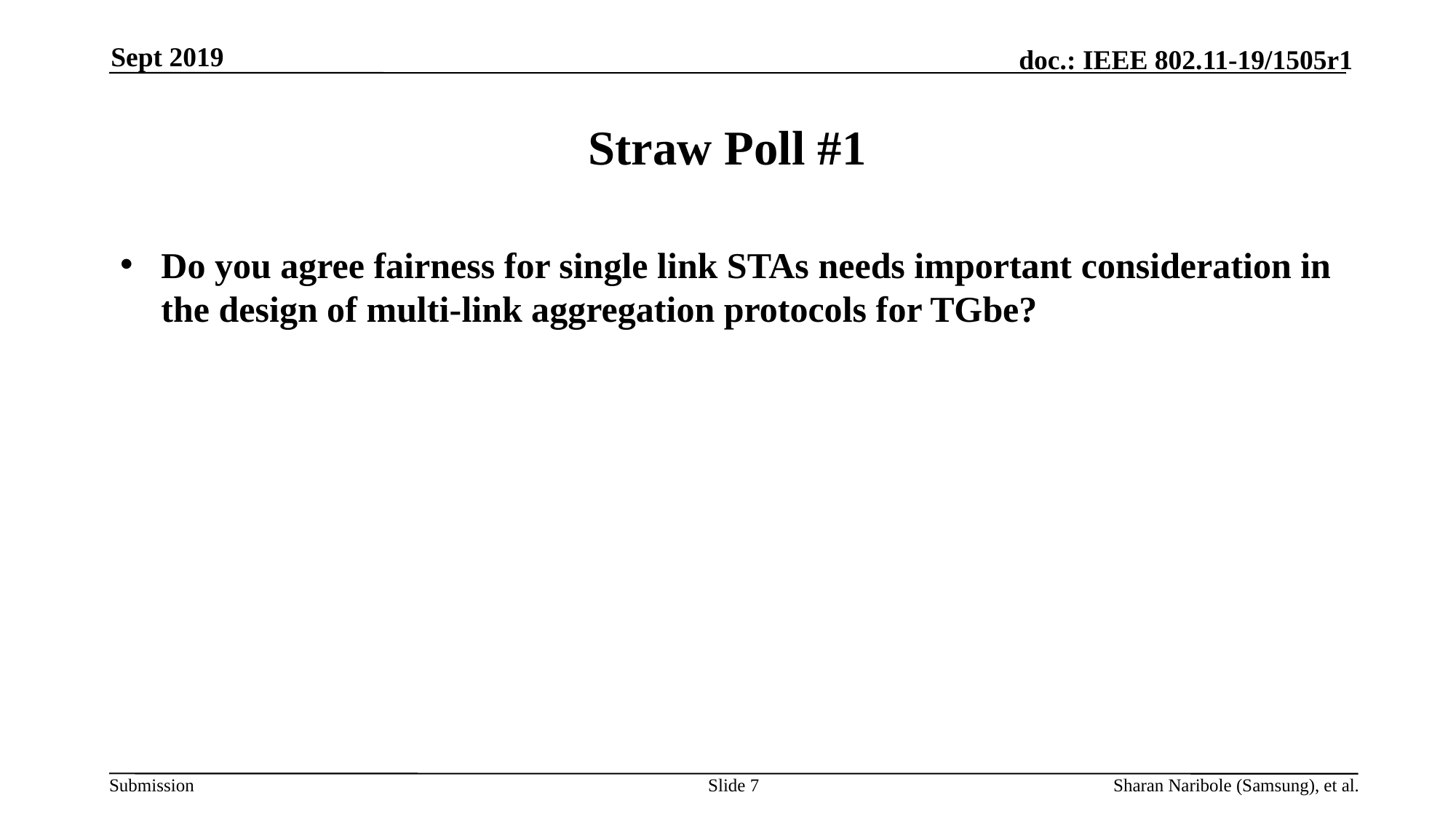

Sept 2019
# Straw Poll #1
Do you agree fairness for single link STAs needs important consideration in the design of multi-link aggregation protocols for TGbe?
Slide 7
Sharan Naribole (Samsung), et al.